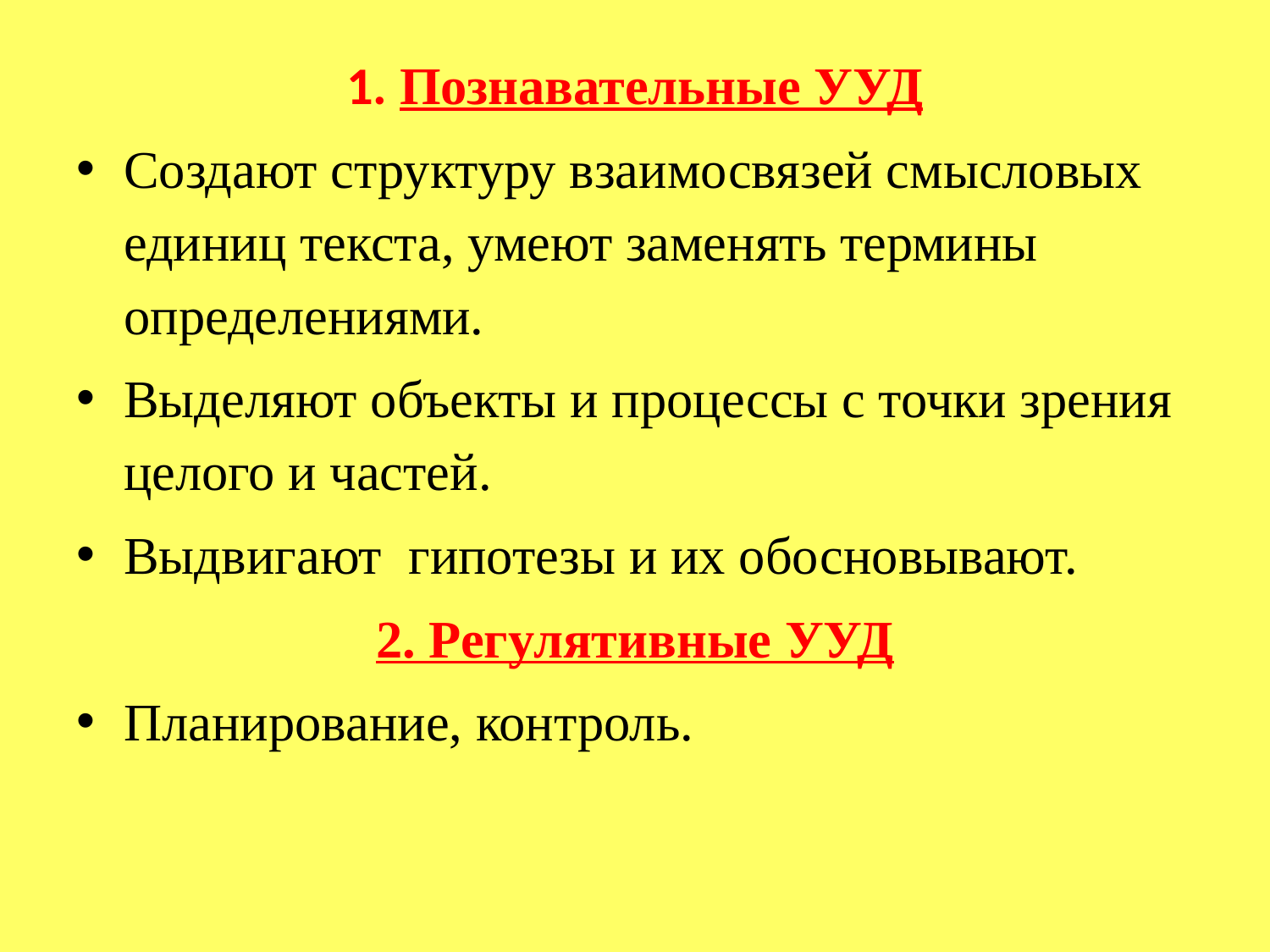

1. Познавательные УУД
Создают структуру взаимосвязей смысловых единиц текста, умеют заменять термины определениями.
Выделяют объекты и процессы с точки зрения целого и частей.
Выдвигают  гипотезы и их обосновывают.
2. Регулятивные УУД
Планирование, контроль.

#